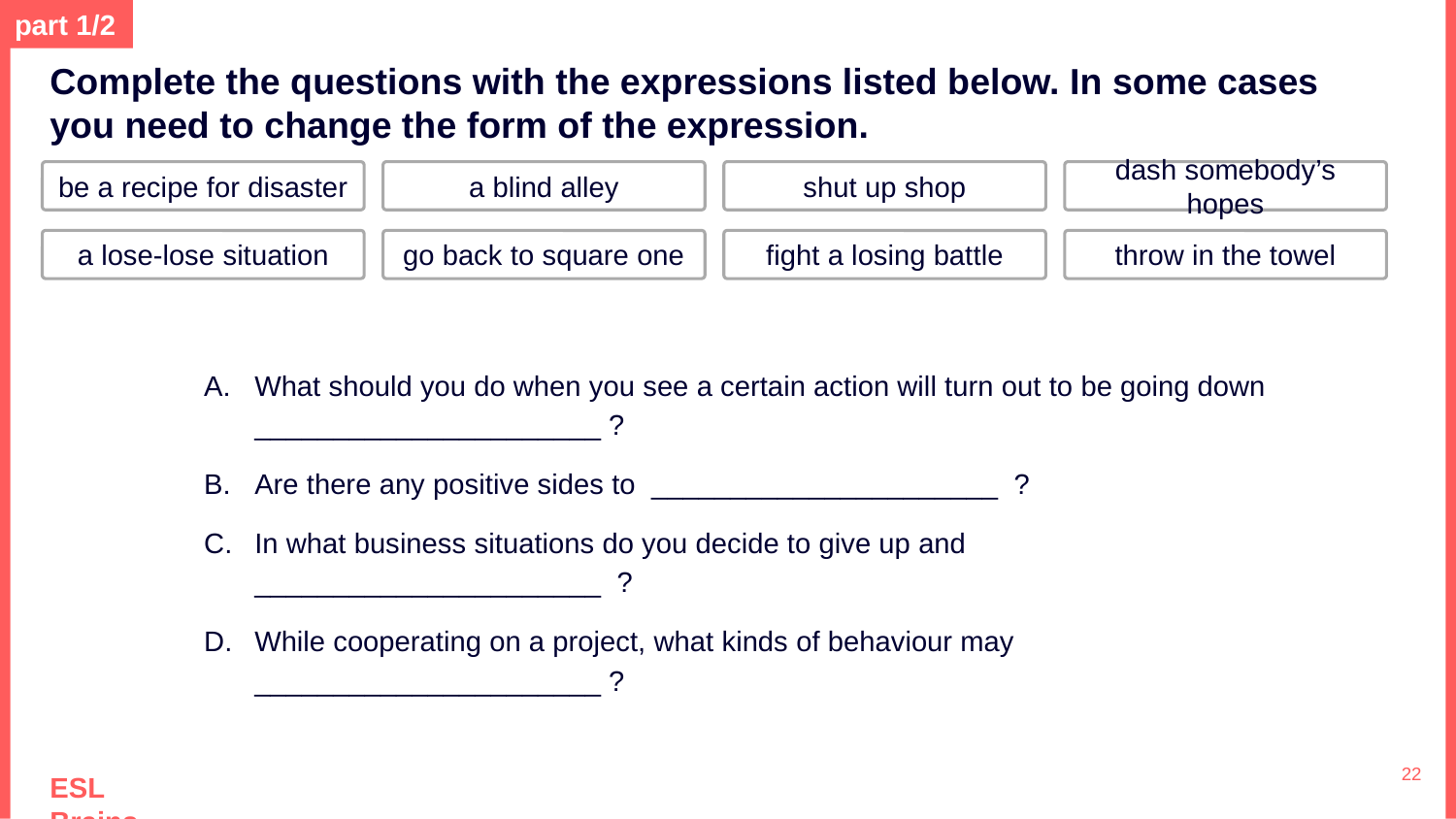

part 1/2
Complete the questions with the expressions listed below. In some cases you need to change the form of the expression.
be a recipe for disaster
a blind alley
shut up shop
dash somebody’s hopes
a lose-lose situation
fight a losing battle
throw in the towel
go back to square one
What should you do when you see a certain action will turn out to be going down ______________________ ?
Are there any positive sides to  ______________________  ?
In what business situations do you decide to give up and  ______________________  ?
While cooperating on a project, what kinds of behaviour may
______________________ ?
22